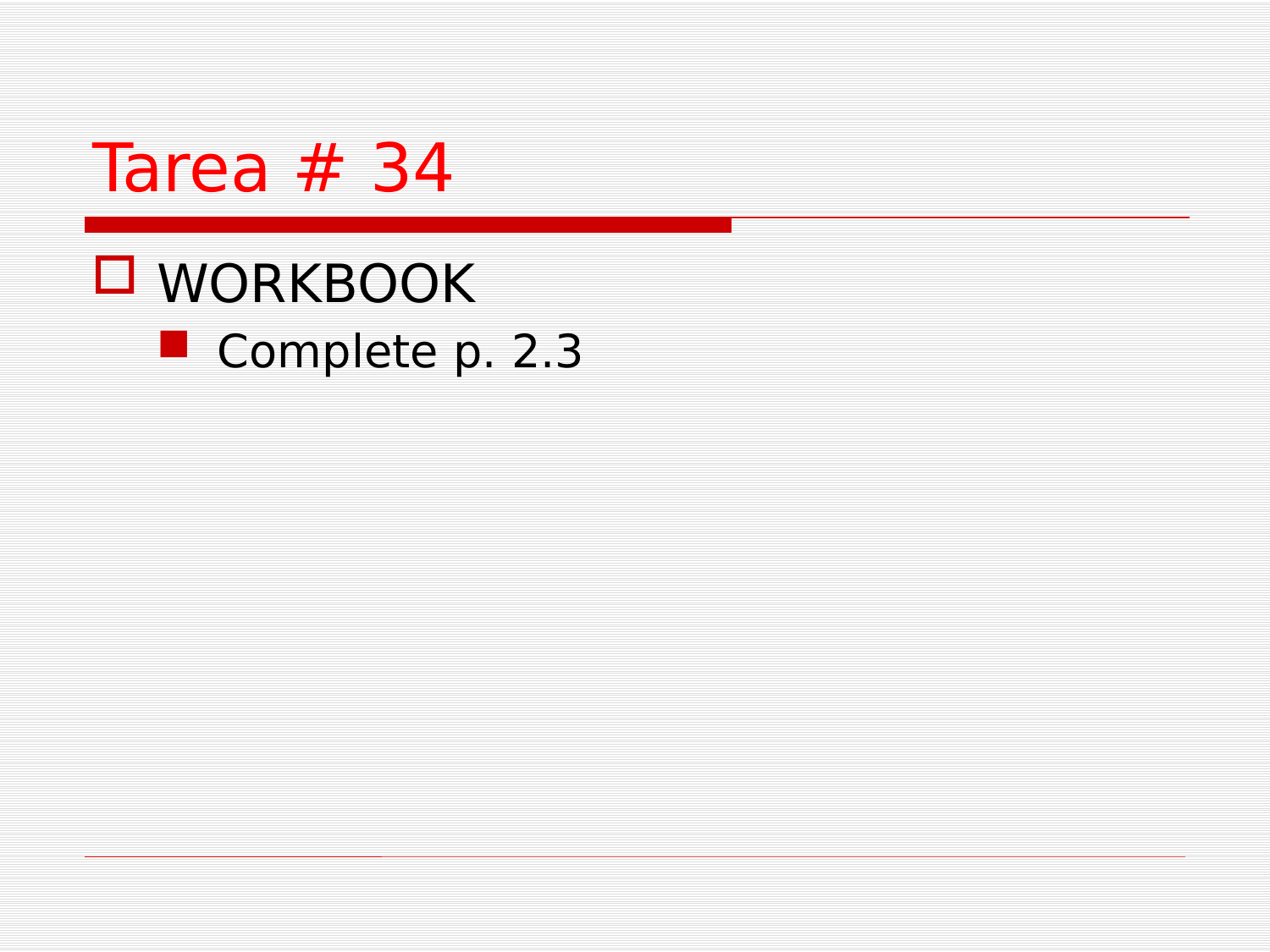

# Tarea # 34
WORKBOOK
Complete p. 2.3